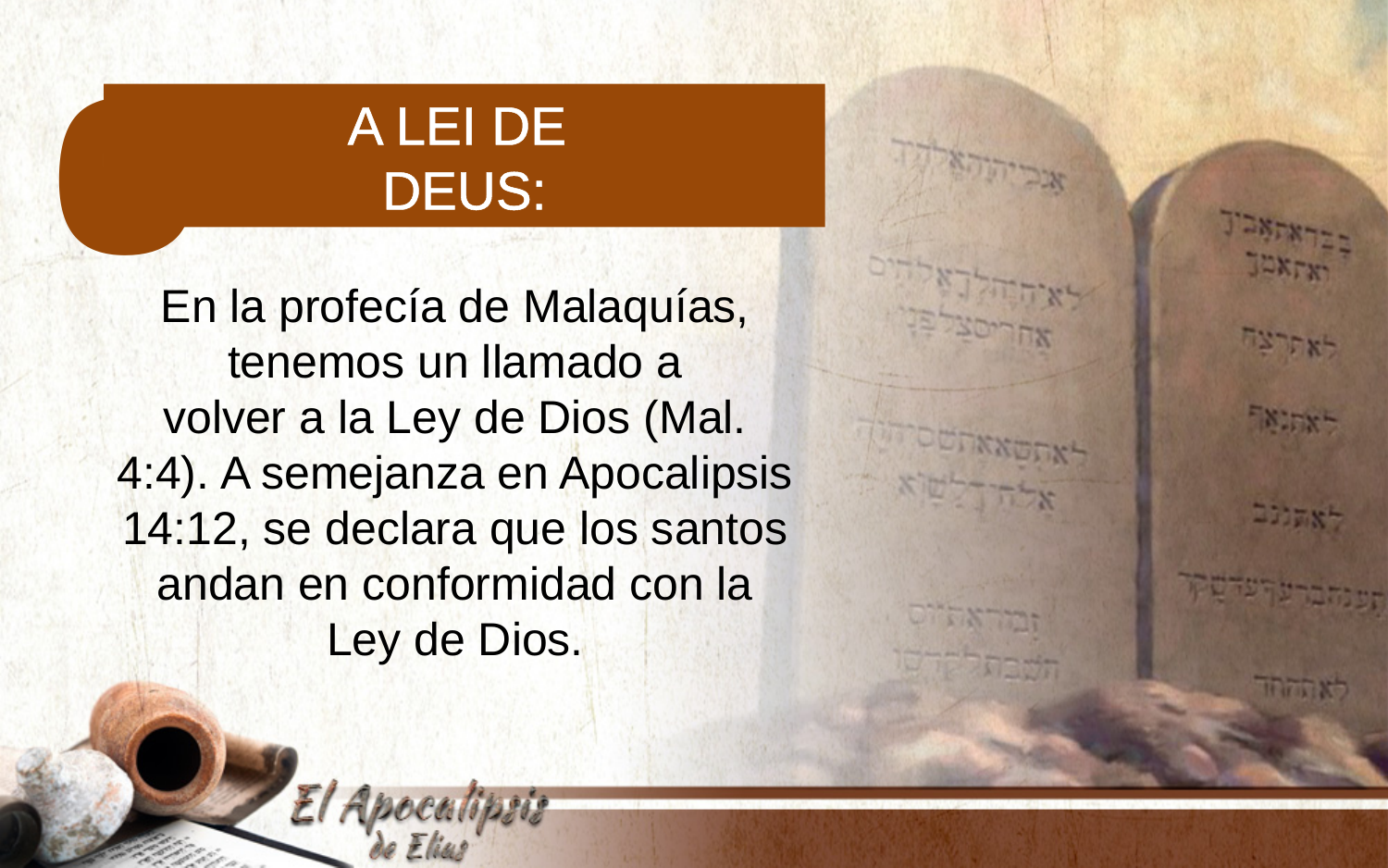

6
A lei de
Deus:
En la profecía de Malaquías, tenemos un llamado a
volver a la Ley de Dios (Mal. 4:4). A semejanza en Apocalipsis 14:12, se declara que los santos andan en conformidad con la Ley de Dios.